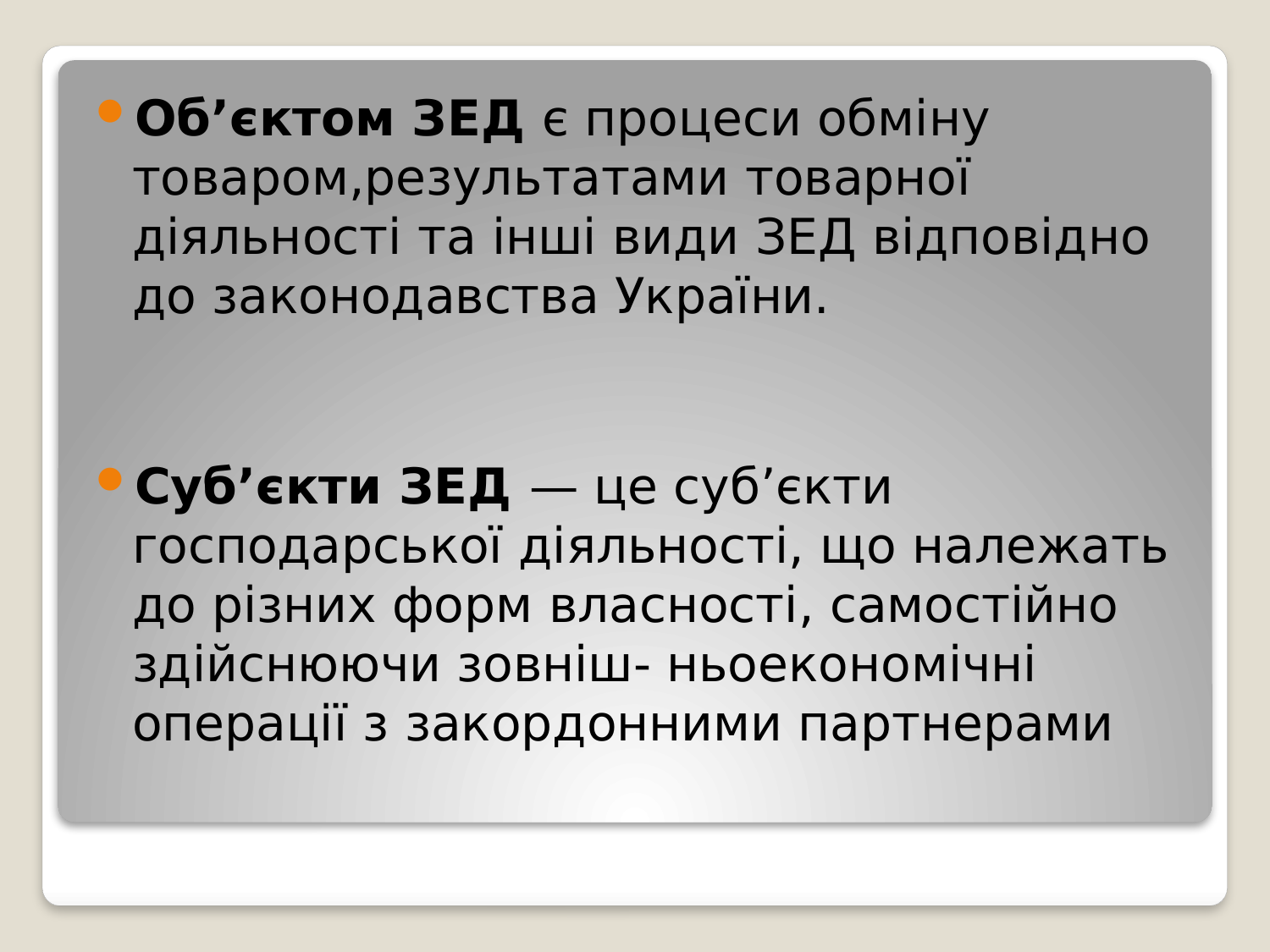

Об’єктом ЗЕД є процеси обміну товаром,результатами товарної діяльності та інші види ЗЕД відповідно до законодавства України.

Суб’єкти ЗЕД — це суб’єкти господарської діяльності, що належать до різних форм власності, самостійно здійснюючи зовніш- ньоекономічні операції з закордонними партнерами